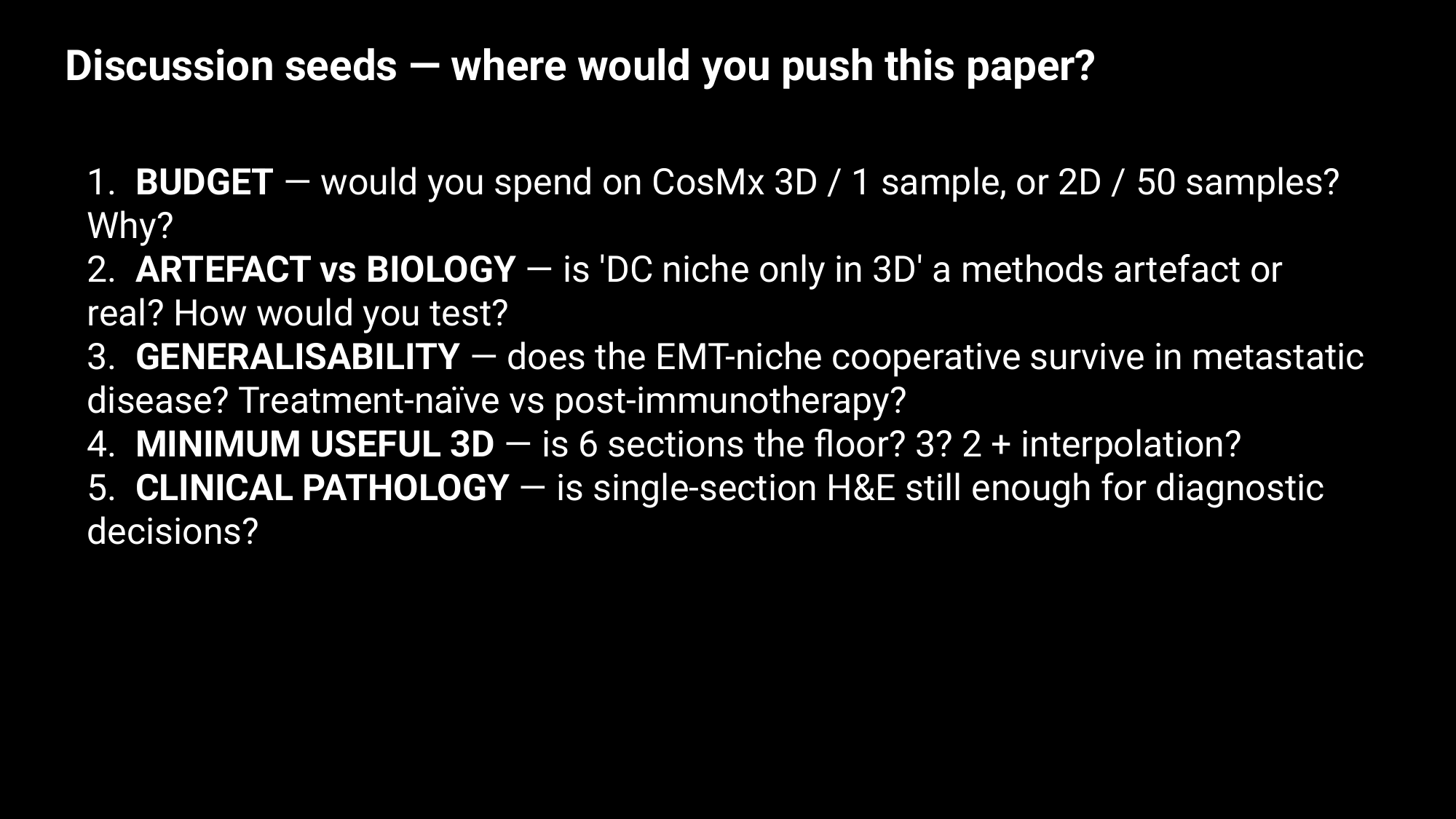

Discussion seeds — where would you push this paper?
1.  BUDGET — would you spend on CosMx 3D / 1 sample, or 2D / 50 samples? Why?
2.  ARTEFACT vs BIOLOGY — is 'DC niche only in 3D' a methods artefact or real? How would you test?
3.  GENERALISABILITY — does the EMT-niche cooperative survive in metastatic disease? Treatment-naïve vs post-immunotherapy?
4.  MINIMUM USEFUL 3D — is 6 sections the floor? 3? 2 + interpolation?
5.  CLINICAL PATHOLOGY — is single-section H&E still enough for diagnostic decisions?